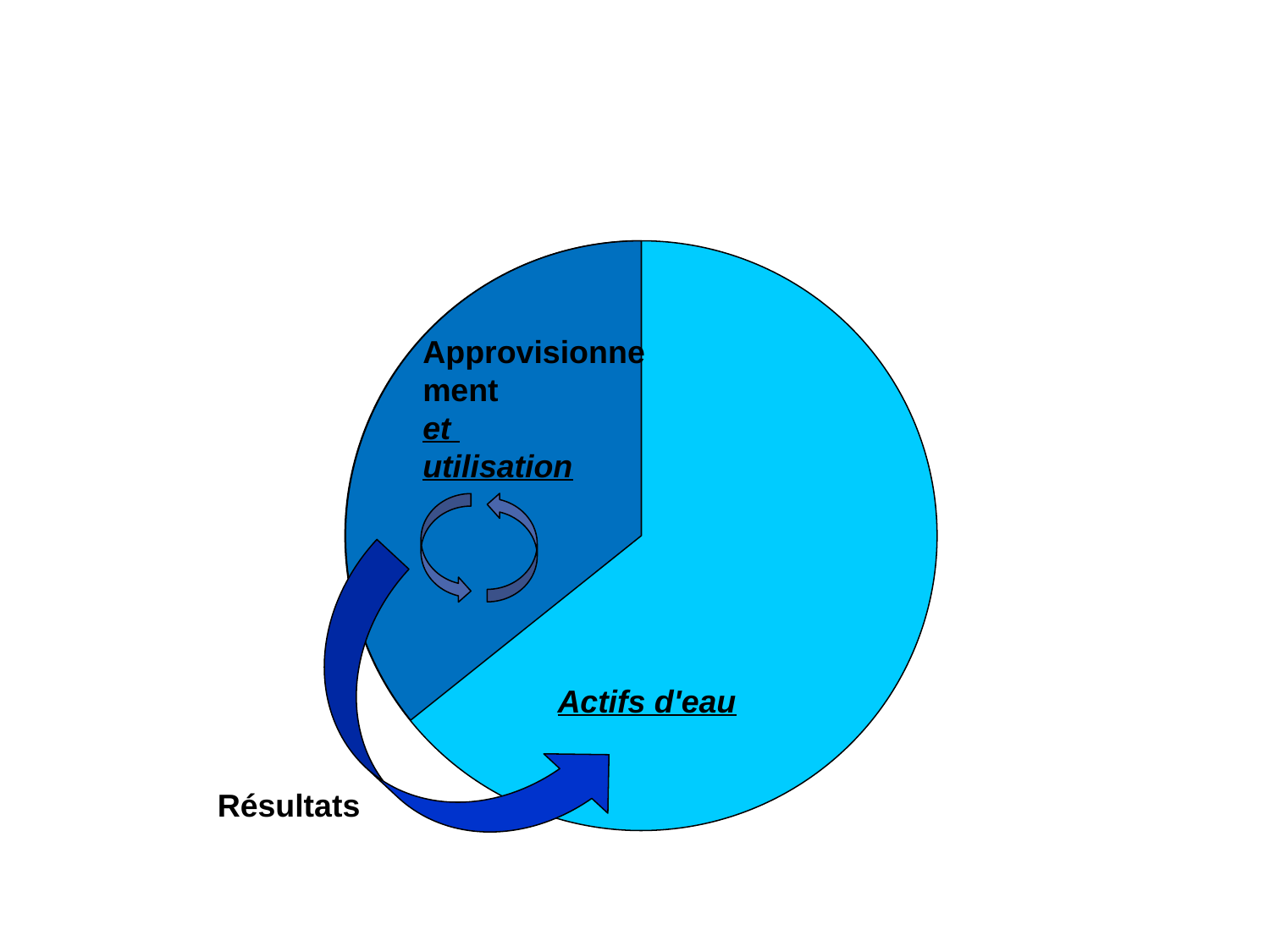

Actifs d'eau

Approvisionnement
et
utilisation

Résultats
Water account - SEEA CF